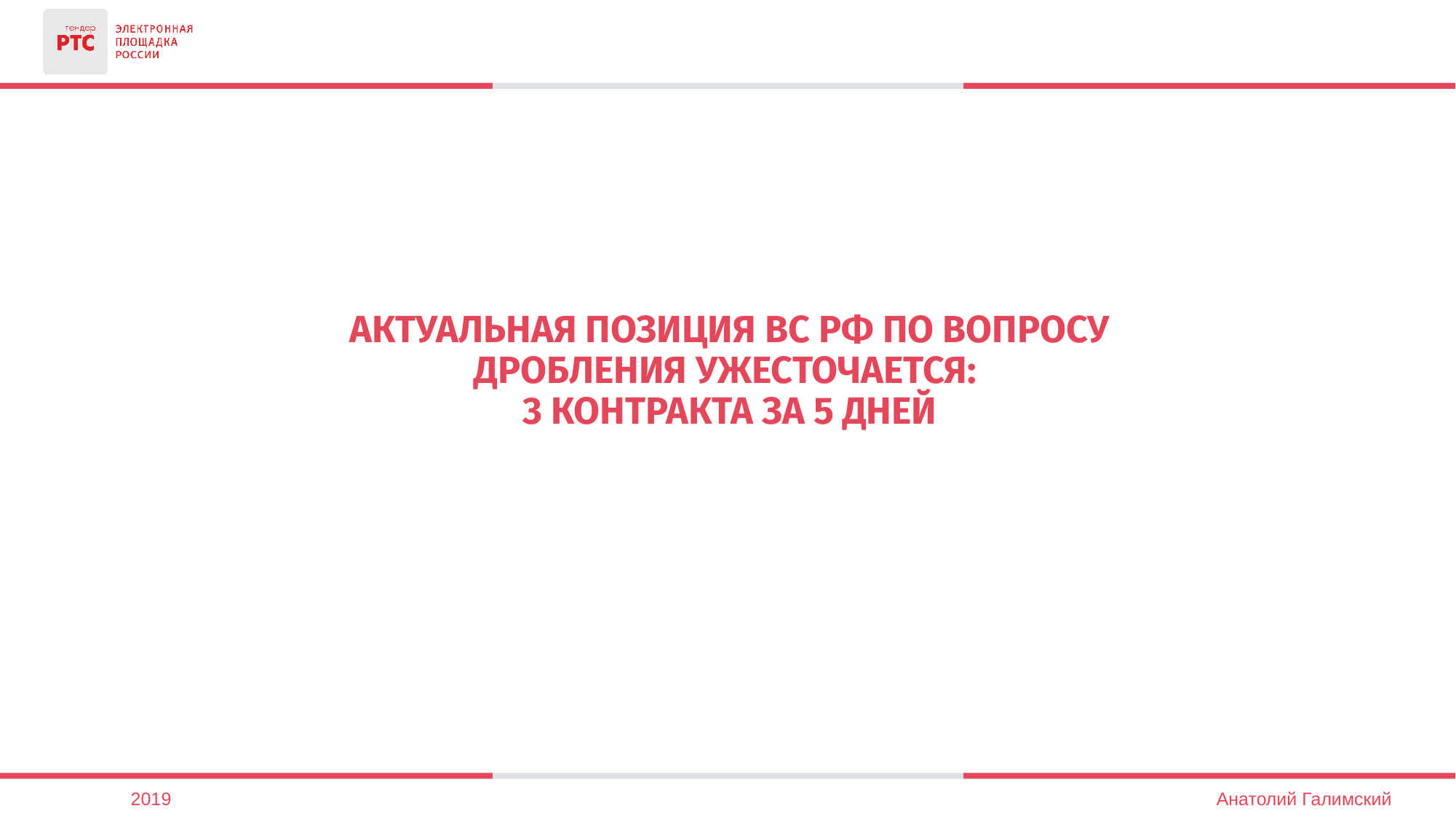

Актуальная позиция ВС РФ по вопросу дробления ужесточается:
3 контракта за 5 дней
2019
Анатолий Галимский